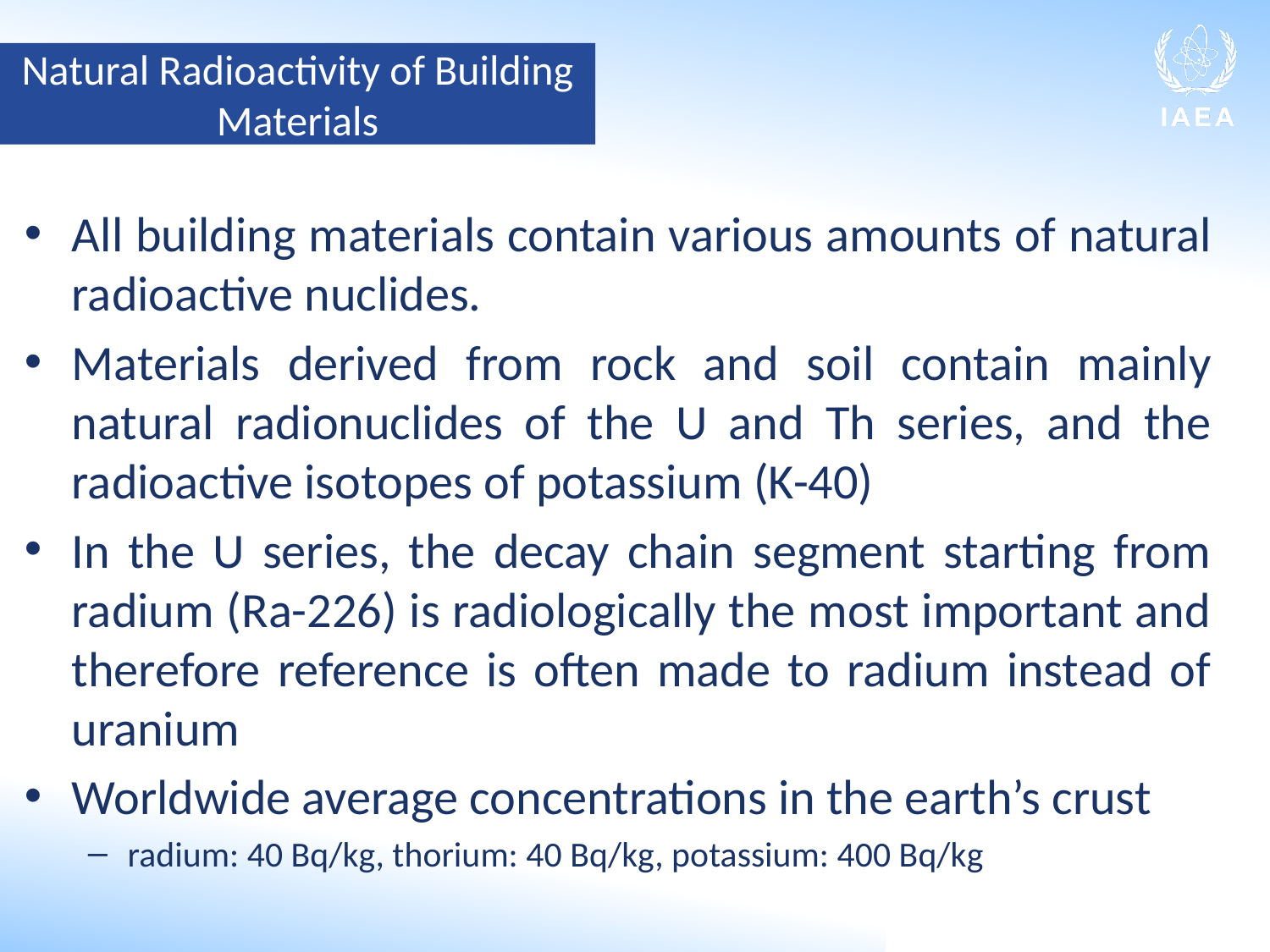

Natural Radioactivity of Building Materials
All building materials contain various amounts of natural radioactive nuclides.
Materials derived from rock and soil contain mainly natural radionuclides of the U and Th series, and the radioactive isotopes of potassium (K-40)
In the U series, the decay chain segment starting from radium (Ra-226) is radiologically the most important and therefore reference is often made to radium instead of uranium
Worldwide average concentrations in the earth’s crust
radium: 40 Bq/kg, thorium: 40 Bq/kg, potassium: 400 Bq/kg